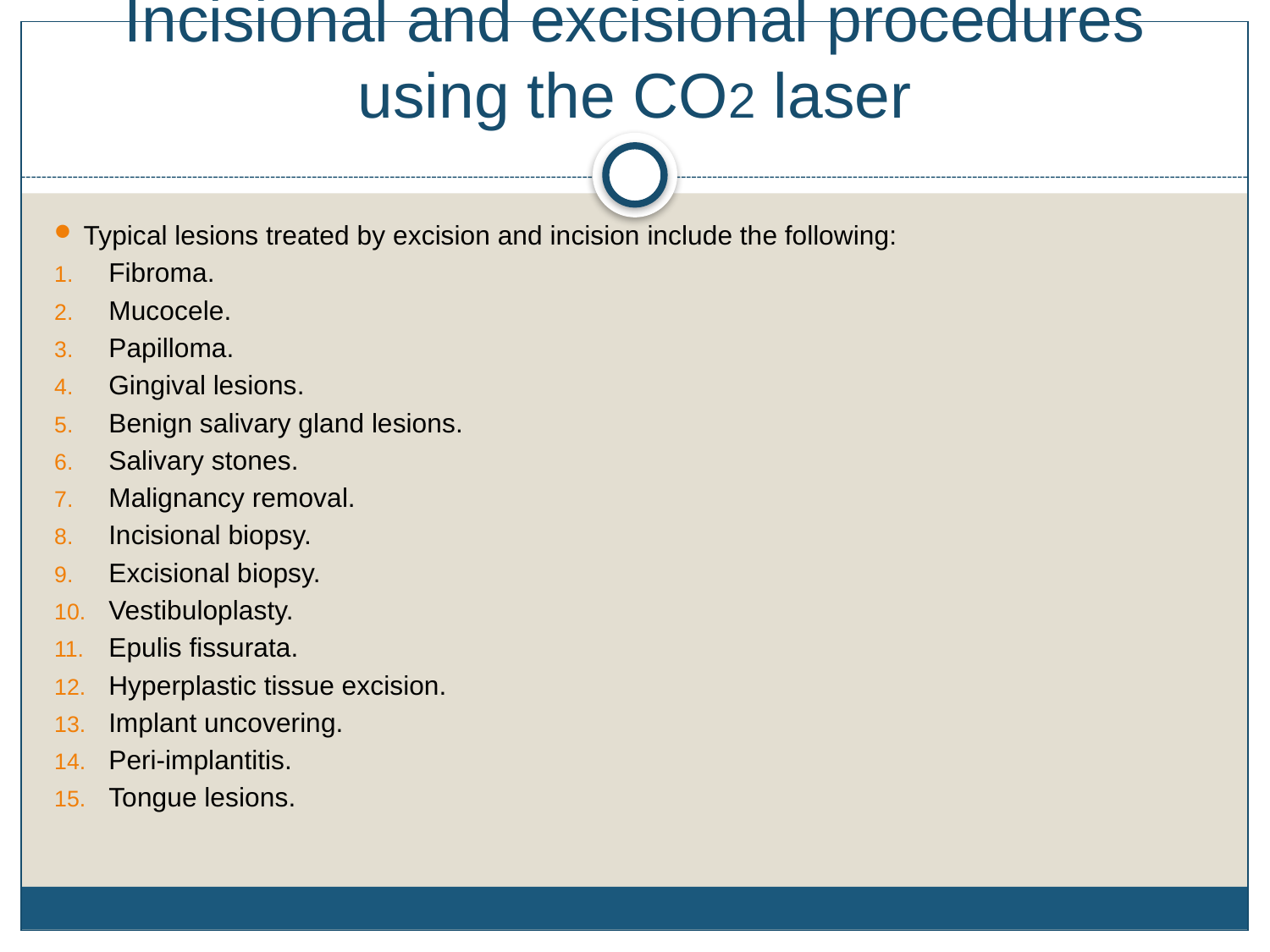

# Incisional and excisional procedures using the CO2 laser
Typical lesions treated by excision and incision include the following:
Fibroma.
Mucocele.
Papilloma.
Gingival lesions.
Benign salivary gland lesions.
Salivary stones.
Malignancy removal.
Incisional biopsy.
Excisional biopsy.
Vestibuloplasty.
Epulis fissurata.
Hyperplastic tissue excision.
Implant uncovering.
Peri-implantitis.
Tongue lesions.